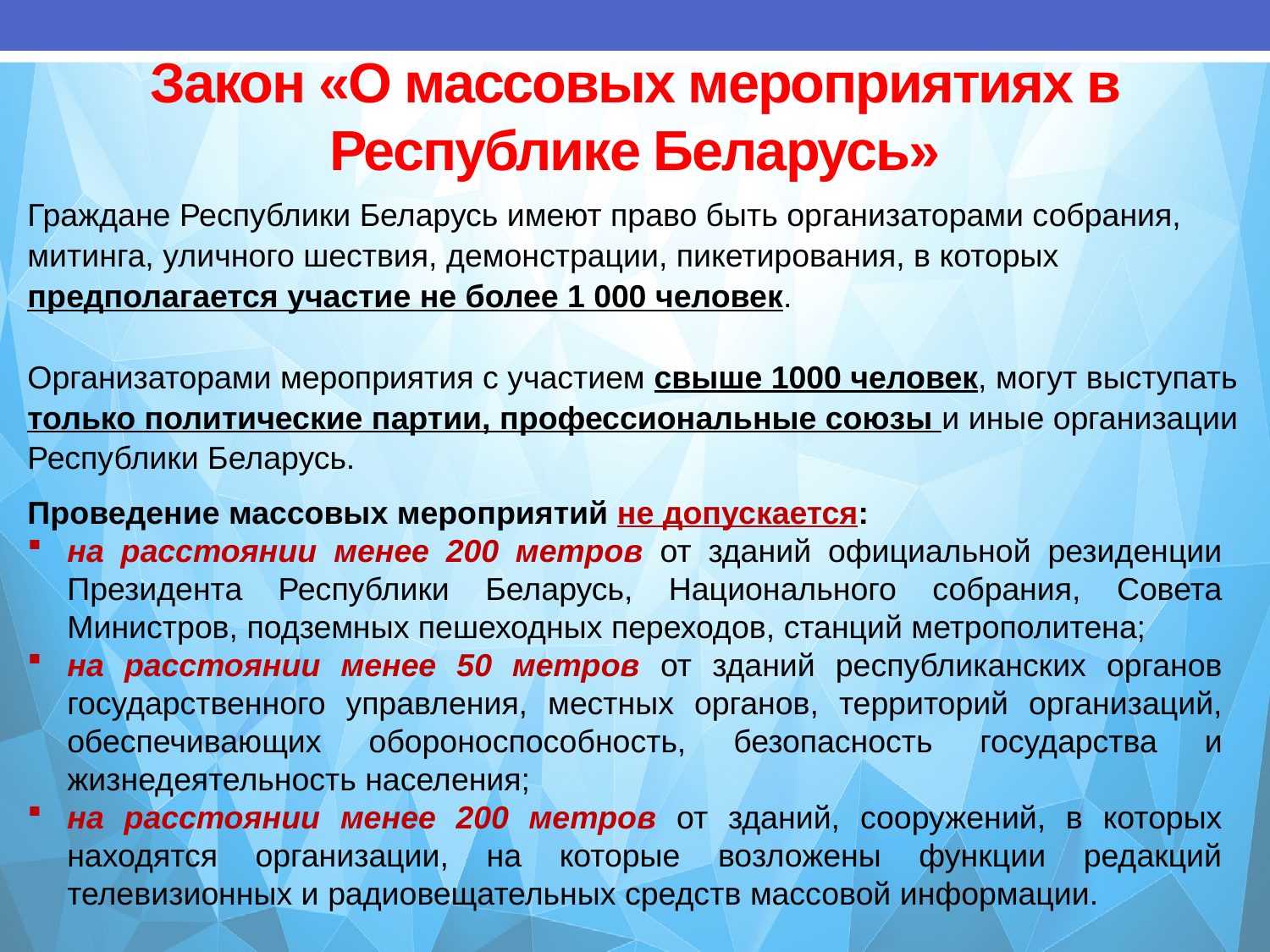

# Закон «О массовых мероприятиях в Республике Беларусь»
Граждане Республики Беларусь имеют право быть организаторами собрания, митинга, уличного шествия, демонстрации, пикетирования, в которых предполагается участие не более 1 000 человек.

Организаторами мероприятия с участием свыше 1000 человек, могут выступать только политические партии, профессиональные союзы и иные организации Республики Беларусь.

Проведение массовых мероприятий не допускается:
на расстоянии менее 200 метров от зданий официальной резиденции Президента Республики Беларусь, Национального собрания, Совета Министров, подземных пешеходных переходов, станций метрополитена;
на расстоянии менее 50 метров от зданий республиканских органов государственного управления, местных органов, территорий организаций, обеспечивающих обороноспособность, безопасность государства и жизнедеятельность населения;
на расстоянии менее 200 метров от зданий, сооружений, в которых находятся организации, на которые возложены функции редакций телевизионных и радиовещательных средств массовой информации.